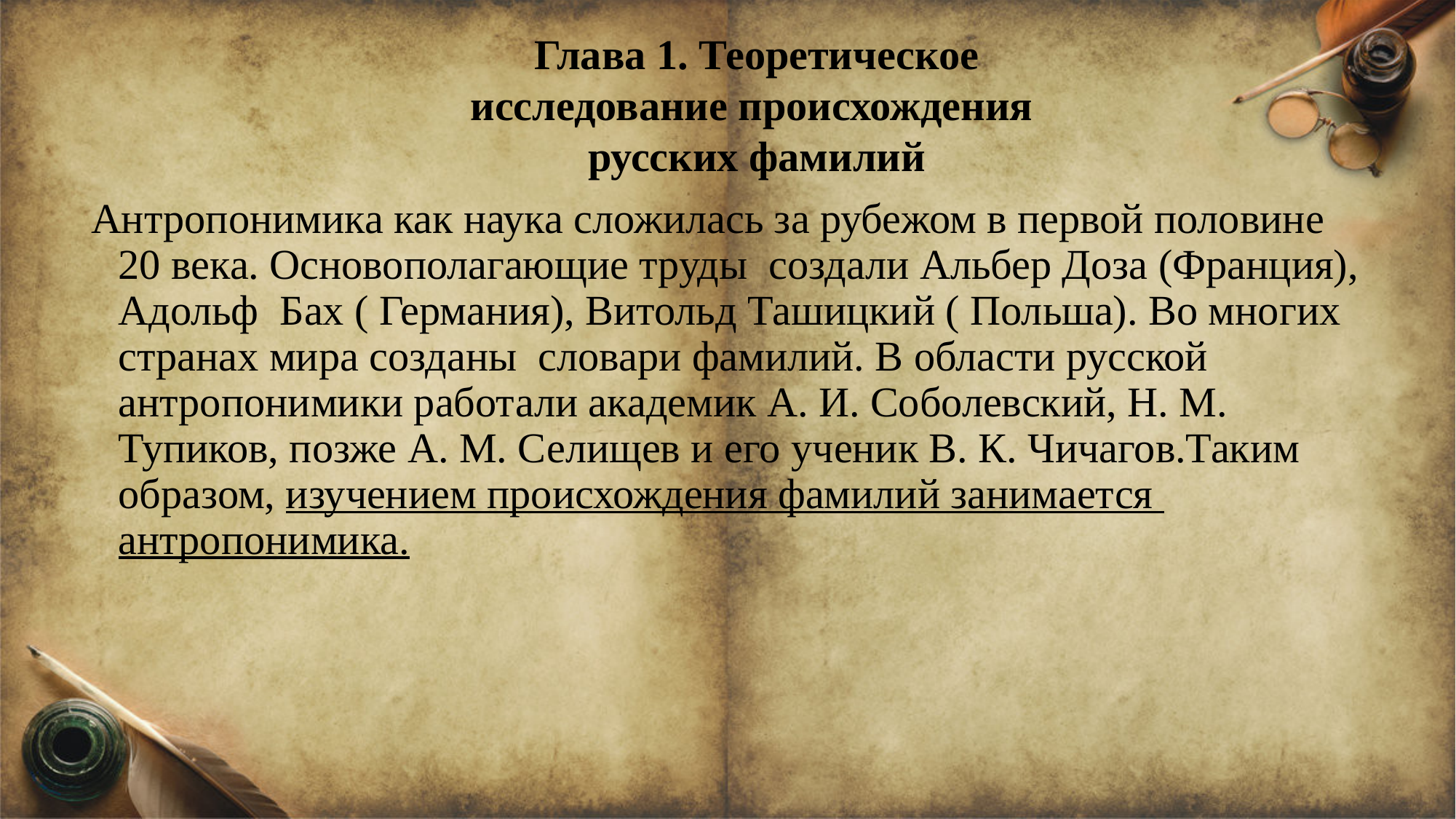

Глава 1. Теоретическое исследование происхождения  русских фамилий

Антропонимика как наука сложилась за рубежом в первой половине 20 века. Основополагающие труды  создали Альбер Доза (Франция), Адольф  Бах ( Германия), Витольд Ташицкий ( Польша). Во многих странах мира созданы  словари фамилий. В области русской антропонимики работали академик А. И. Соболевский, Н. М. Тупиков, позже А. М. Селищев и его ученик В. К. Чичагов.Таким образом, изучением происхождения фамилий занимается  антропонимика.